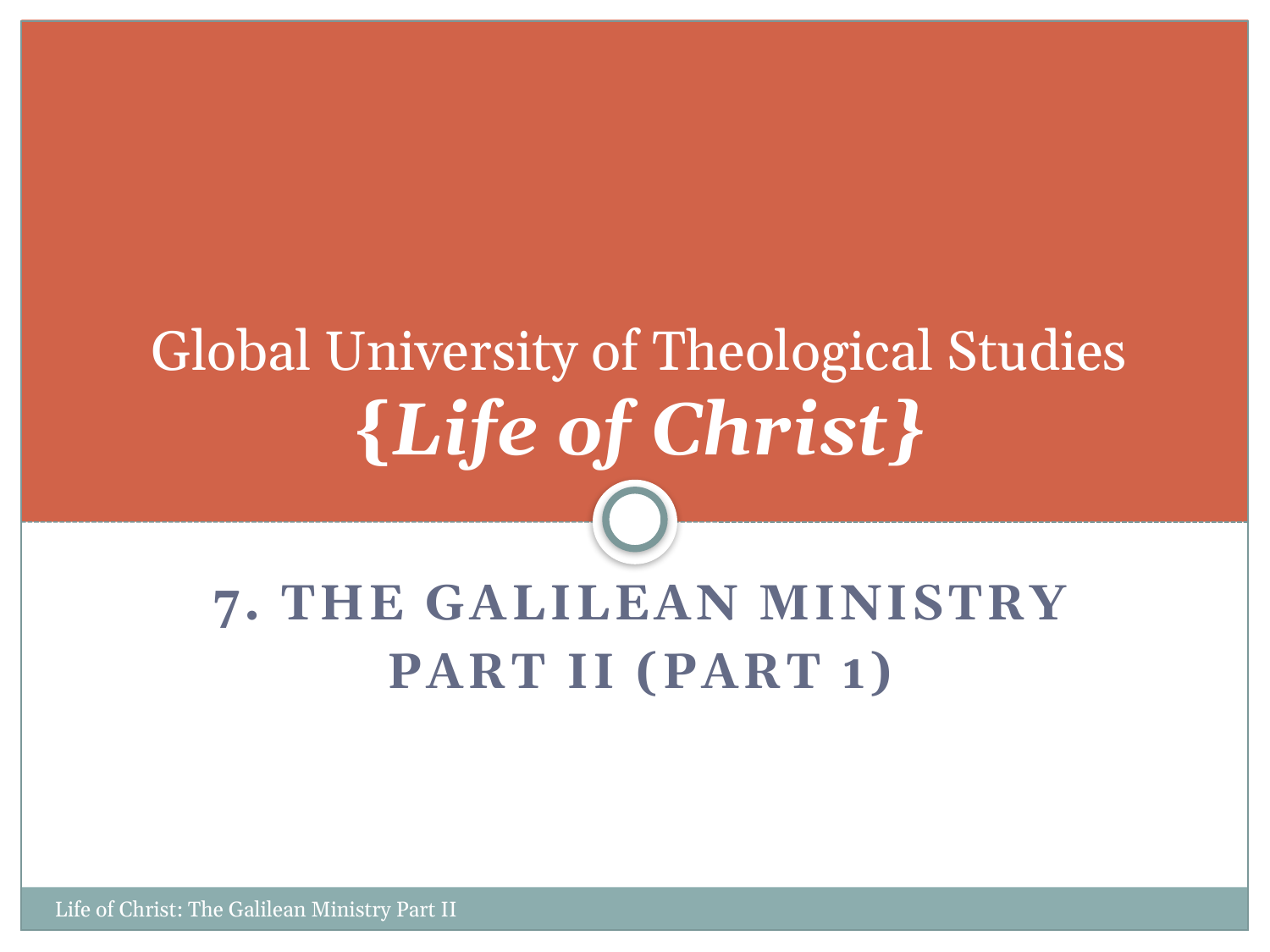

# Global University of Theological Studies {Life of Christ}
7. The Galilean ministry
Part II (part 1)
Life of Christ: The Galilean Ministry Part II